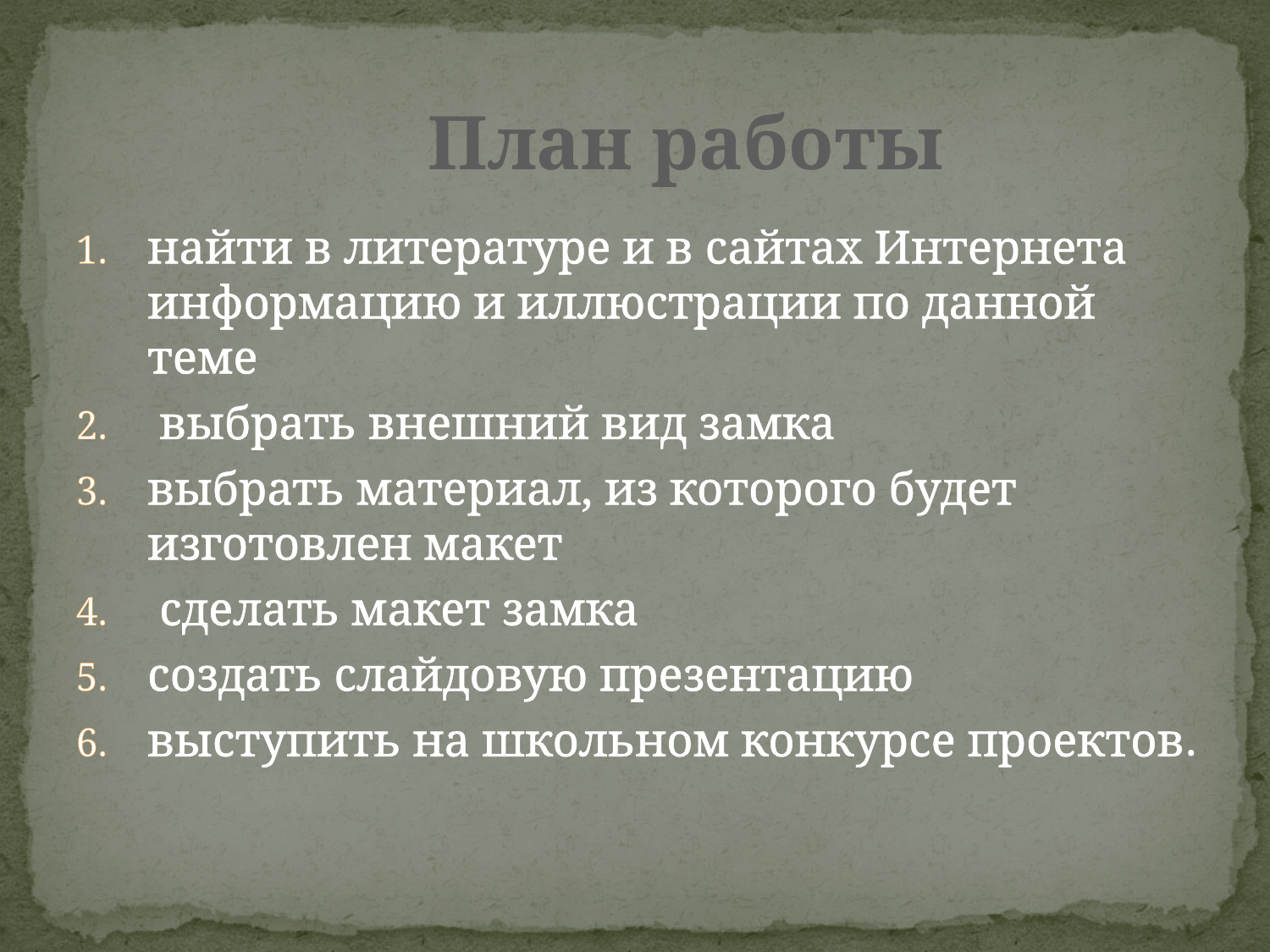

# План работы
найти в литературе и в сайтах Интернета информацию и иллюстрации по данной теме
 выбрать внешний вид замка
выбрать материал, из которого будет изготовлен макет
 сделать макет замка
создать слайдовую презентацию
выступить на школьном конкурсе проектов.